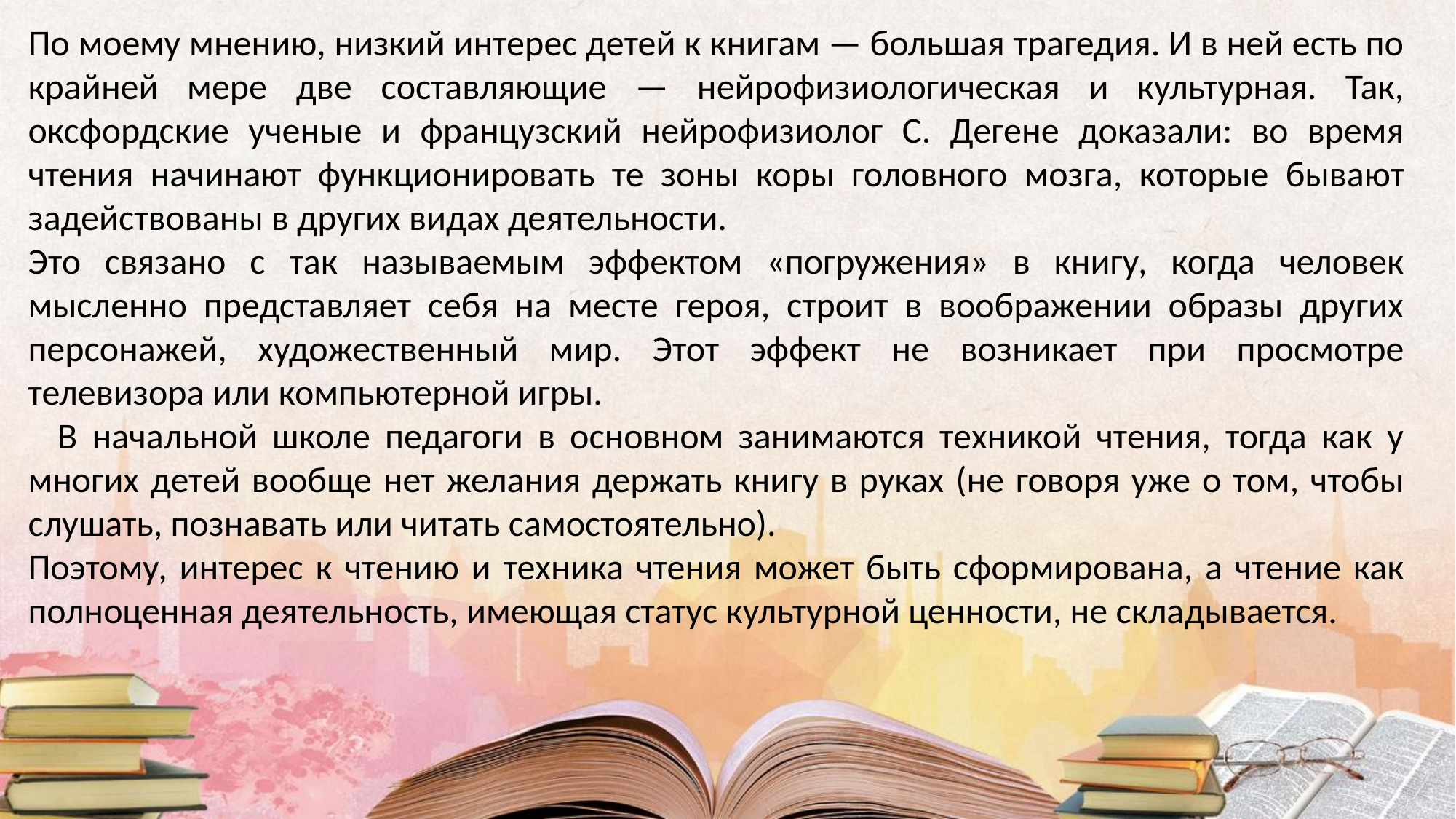

По моему мнению, низкий интерес детей к книгам — большая трагедия. И в ней есть по крайней мере две составляющие — нейрофизиологическая и культурная. Так, оксфордские ученые и французский нейрофизиолог С. Дегене доказали: во время чтения начинают функционировать те зоны коры головного мозга, которые бывают задействованы в других видах деятельности.
Это связано с так называемым эффектом «погружения» в книгу, когда человек мысленно представляет себя на месте героя, строит в воображении образы других персонажей, художественный мир. Этот эффект не возникает при просмотре телевизора или компьютерной игры.
  В начальной школе педагоги в основном занимаются техникой чтения, тогда как у многих детей вообще нет желания держать книгу в руках (не говоря уже о том, чтобы слушать, познавать или читать самостоятельно).
Поэтому, интерес к чтению и техника чтения может быть сформирована, а чтение как полноценная деятельность, имеющая статус культурной ценности, не складывается.